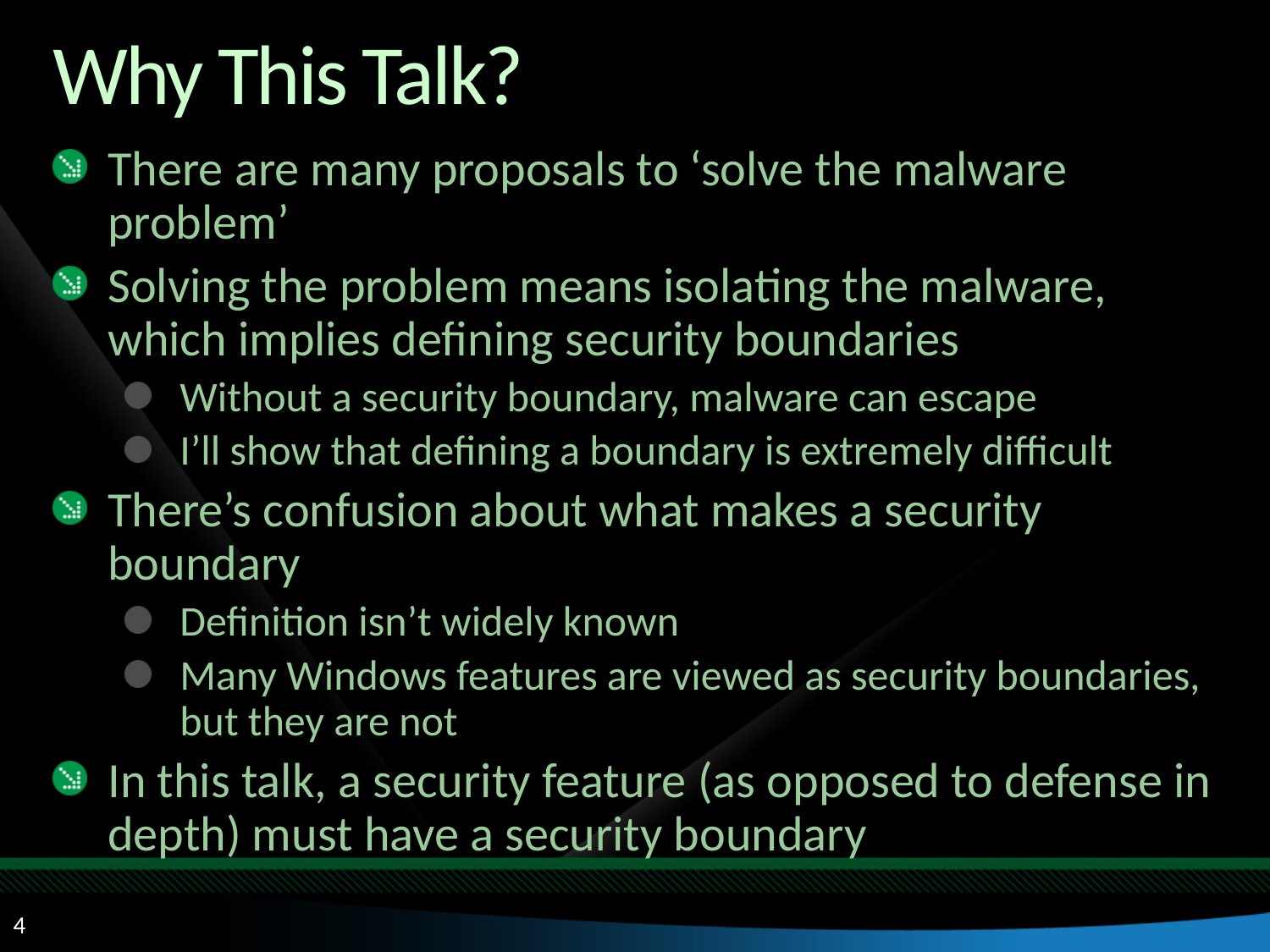

# Why This Talk?
There are many proposals to ‘solve the malware problem’
Solving the problem means isolating the malware, which implies defining security boundaries
Without a security boundary, malware can escape
I’ll show that defining a boundary is extremely difficult
There’s confusion about what makes a security boundary
Definition isn’t widely known
Many Windows features are viewed as security boundaries, but they are not
In this talk, a security feature (as opposed to defense in depth) must have a security boundary